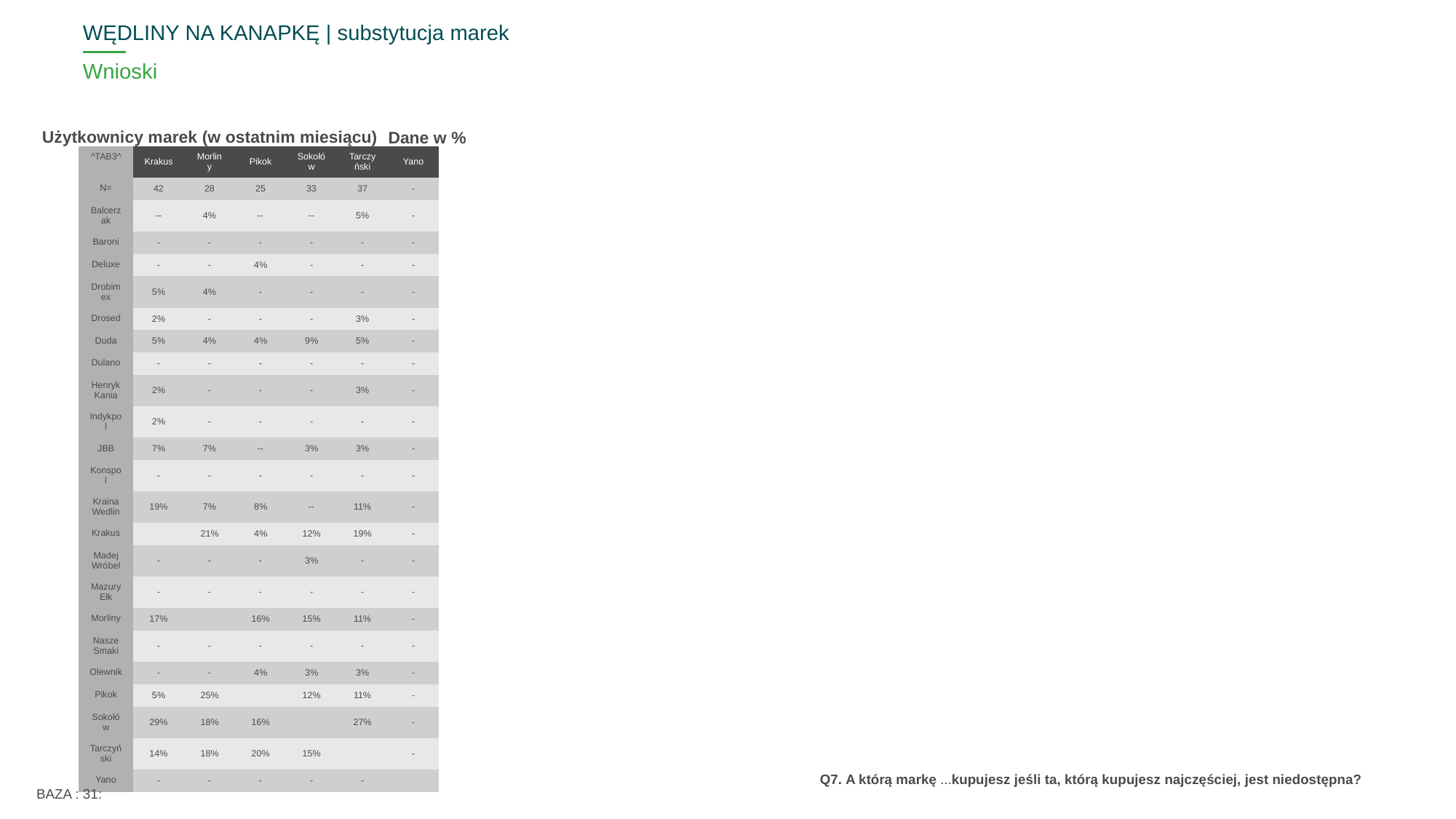

WĘDLINY NA KANAPKĘ | substytucja marek
# Wnioski
Użytkownicy marek (w ostatnim miesiącu)
Dane w %
| ^TAB3^ | Krakus | Morliny | Pikok | Sokołów | Tarczyński | Yano |
| --- | --- | --- | --- | --- | --- | --- |
| N= | 42 | 28 | 25 | 33 | 37 | - |
| Balcerzak | -- | 4% | -- | -- | 5% | - |
| Baroni | - | - | - | - | - | - |
| Deluxe | - | - | 4% | - | - | - |
| Drobimex | 5% | 4% | - | - | - | - |
| Drosed | 2% | - | - | - | 3% | - |
| Duda | 5% | 4% | 4% | 9% | 5% | - |
| Dulano | - | - | - | - | - | - |
| Henryk Kania | 2% | - | - | - | 3% | - |
| Indykpol | 2% | - | - | - | - | - |
| JBB | 7% | 7% | -- | 3% | 3% | - |
| Konspol | - | - | - | - | - | - |
| Kraina Wedlin | 19% | 7% | 8% | -- | 11% | - |
| Krakus |  | 21% | 4% | 12% | 19% | - |
| Madej Wróbel | - | - | - | 3% | - | - |
| Mazury Ełk | - | - | - | - | - | - |
| Morliny | 17% |  | 16% | 15% | 11% | - |
| Nasze Smaki | - | - | - | - | - | - |
| Olewnik | - | - | 4% | 3% | 3% | - |
| Pikok | 5% | 25% |  | 12% | 11% | - |
| Sokołów | 29% | 18% | 16% |  | 27% | - |
| Tarczyński | 14% | 18% | 20% | 15% |  | - |
| Yano | - | - | - | - | - |  |

BAZA : 31:
Q7. A którą markę ...kupujesz jeśli ta, którą kupujesz najczęściej, jest niedostępna?